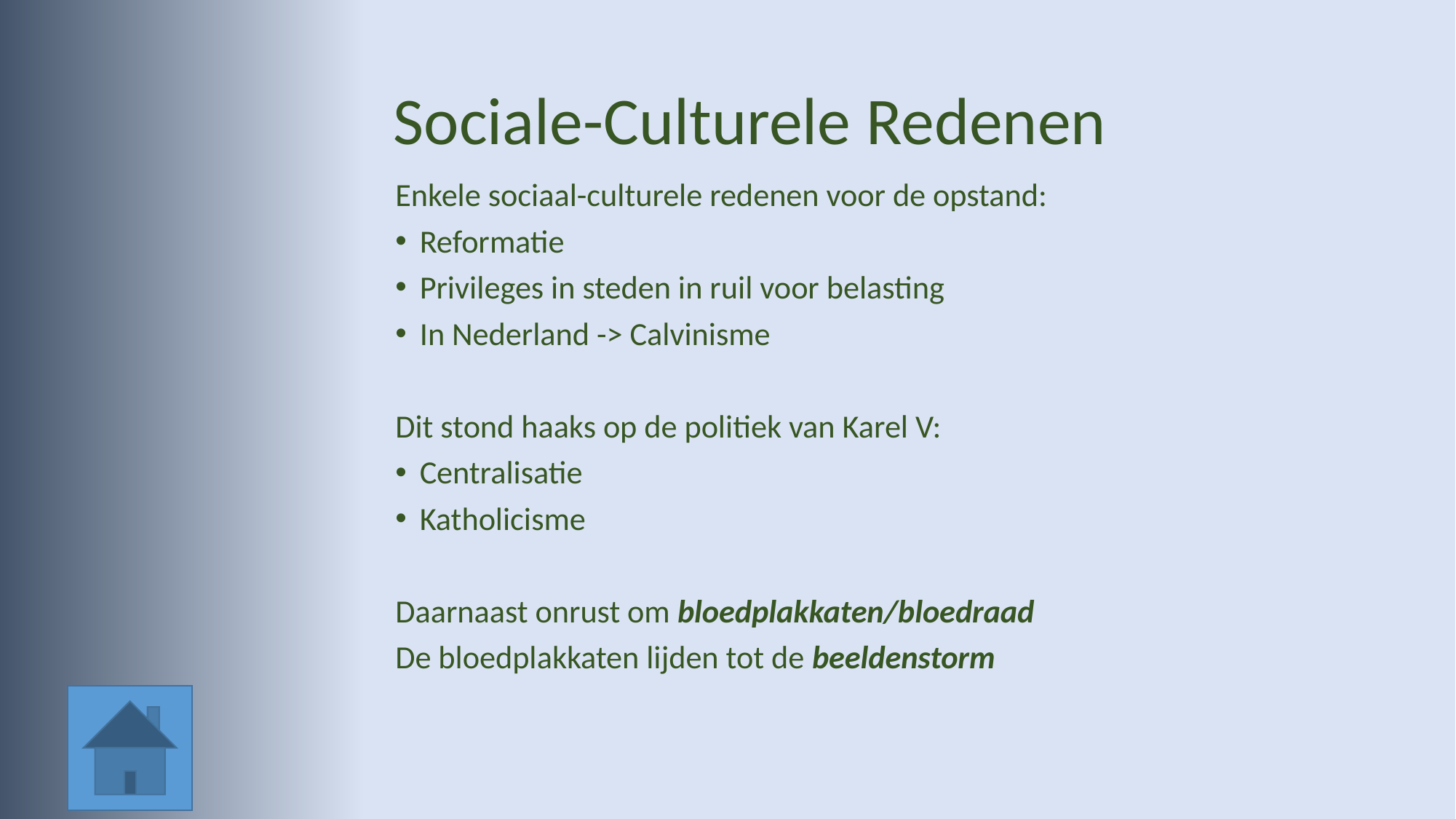

# Sociale-Culturele Redenen
Enkele sociaal-culturele redenen voor de opstand:
Reformatie
Privileges in steden in ruil voor belasting
In Nederland -> Calvinisme

Dit stond haaks op de politiek van Karel V:
Centralisatie
Katholicisme

Daarnaast onrust om bloedplakkaten/bloedraad
De bloedplakkaten lijden tot de beeldenstorm